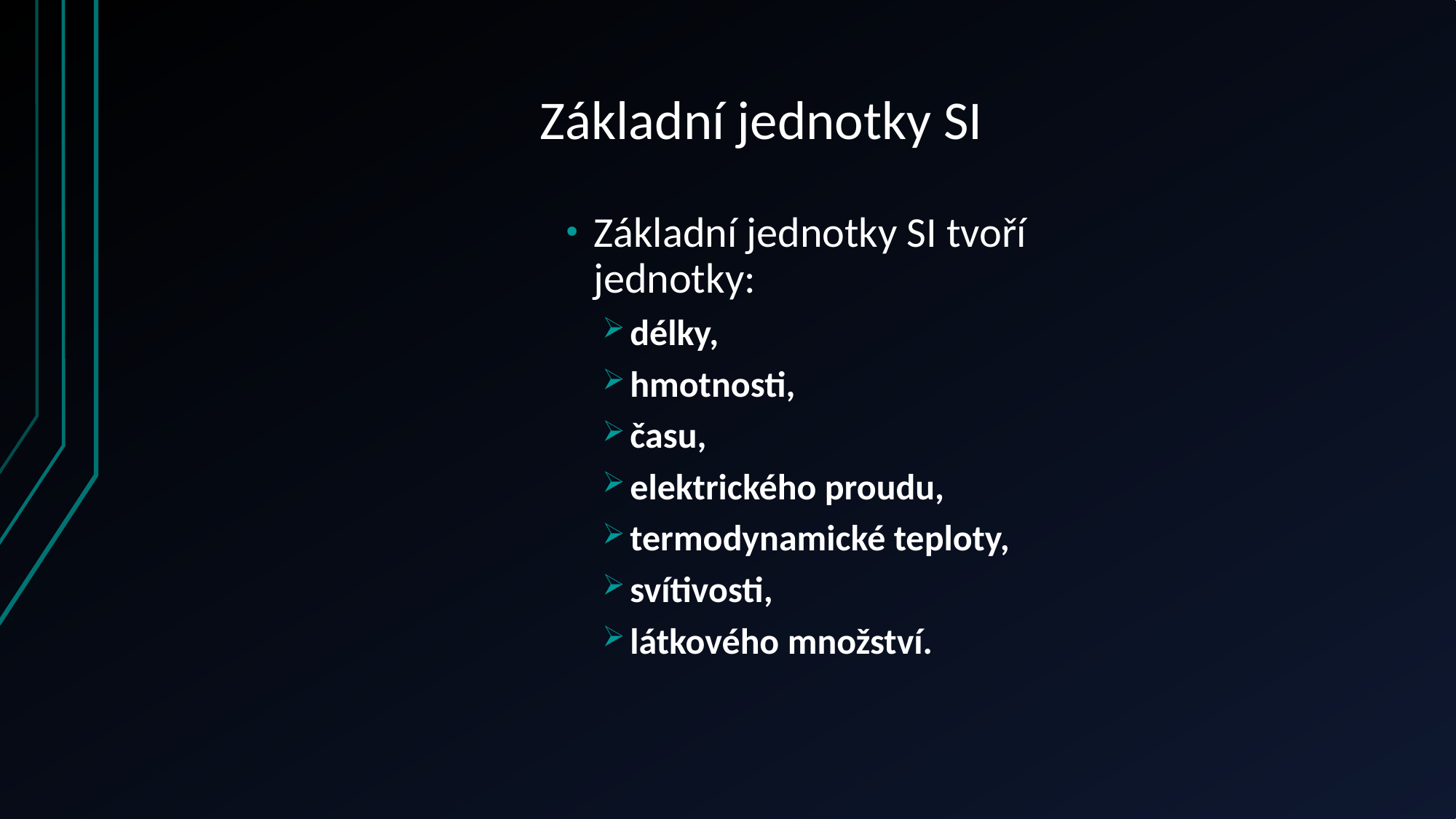

# Základní jednotky SI
Základní jednotky SI tvoří jednotky:
délky,
hmotnosti,
času,
elektrického proudu,
termodynamické teploty,
svítivosti,
látkového množství.